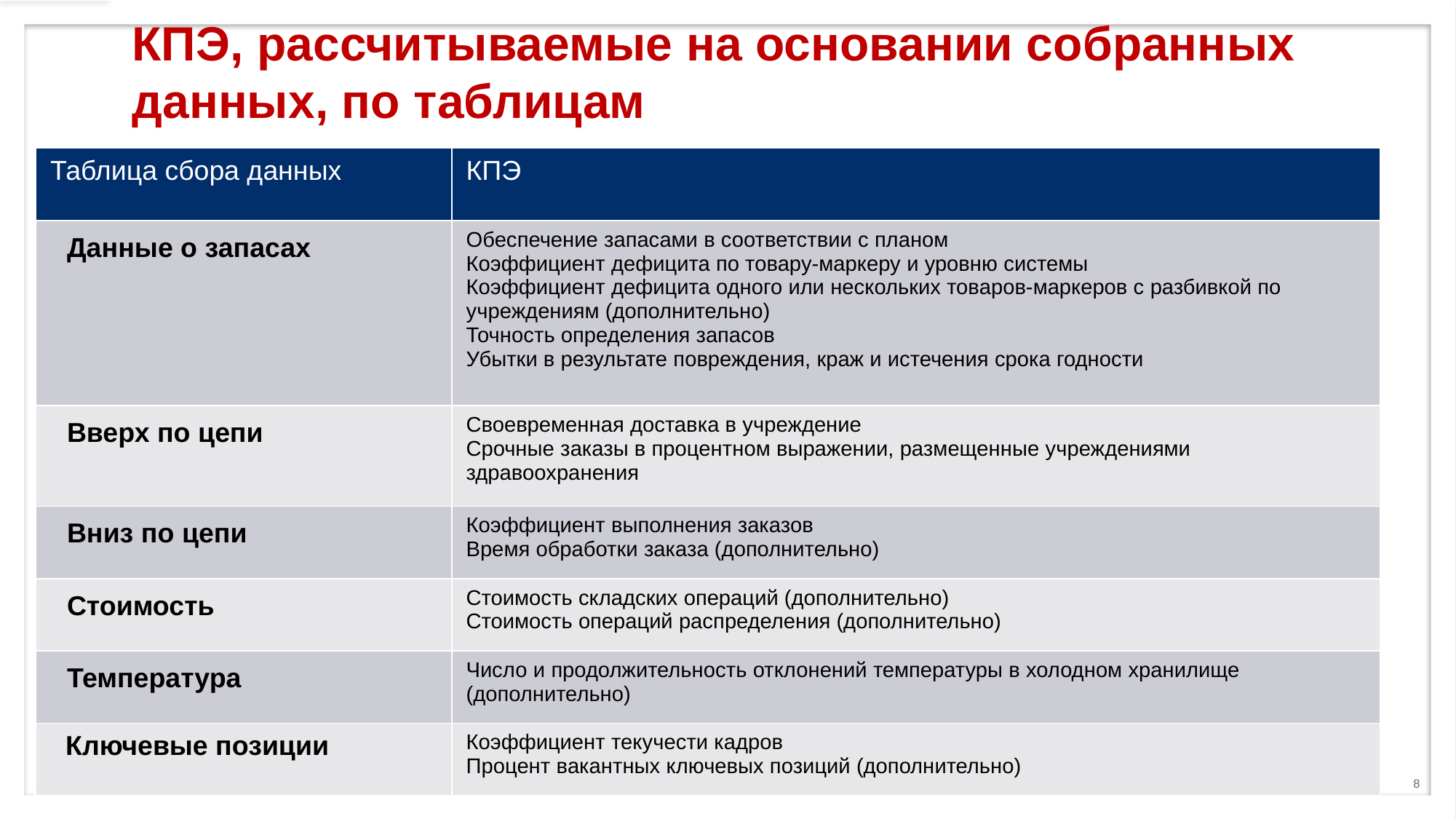

# КПЭ, рассчитываемые на основании собранных данных, по таблицам
| Таблица сбора данных | КПЭ |
| --- | --- |
| Данные о запасах | Обеспечение запасами в соответствии с планом Коэффициент дефицита по товару-маркеру и уровню системы Коэффициент дефицита одного или нескольких товаров-маркеров с разбивкой по учреждениям (дополнительно) Точность определения запасов Убытки в результате повреждения, краж и истечения срока годности |
| Вверх по цепи | Своевременная доставка в учреждение Срочные заказы в процентном выражении, размещенные учреждениями здравоохранения |
| Вниз по цепи | Коэффициент выполнения заказов Время обработки заказа (дополнительно) |
| Стоимость | Стоимость складских операций (дополнительно) Стоимость операций распределения (дополнительно) |
| Температура | Число и продолжительность отклонений температуры в холодном хранилище (дополнительно) |
| Ключевые позиции | Коэффициент текучести кадров Процент вакантных ключевых позиций (дополнительно) |
8